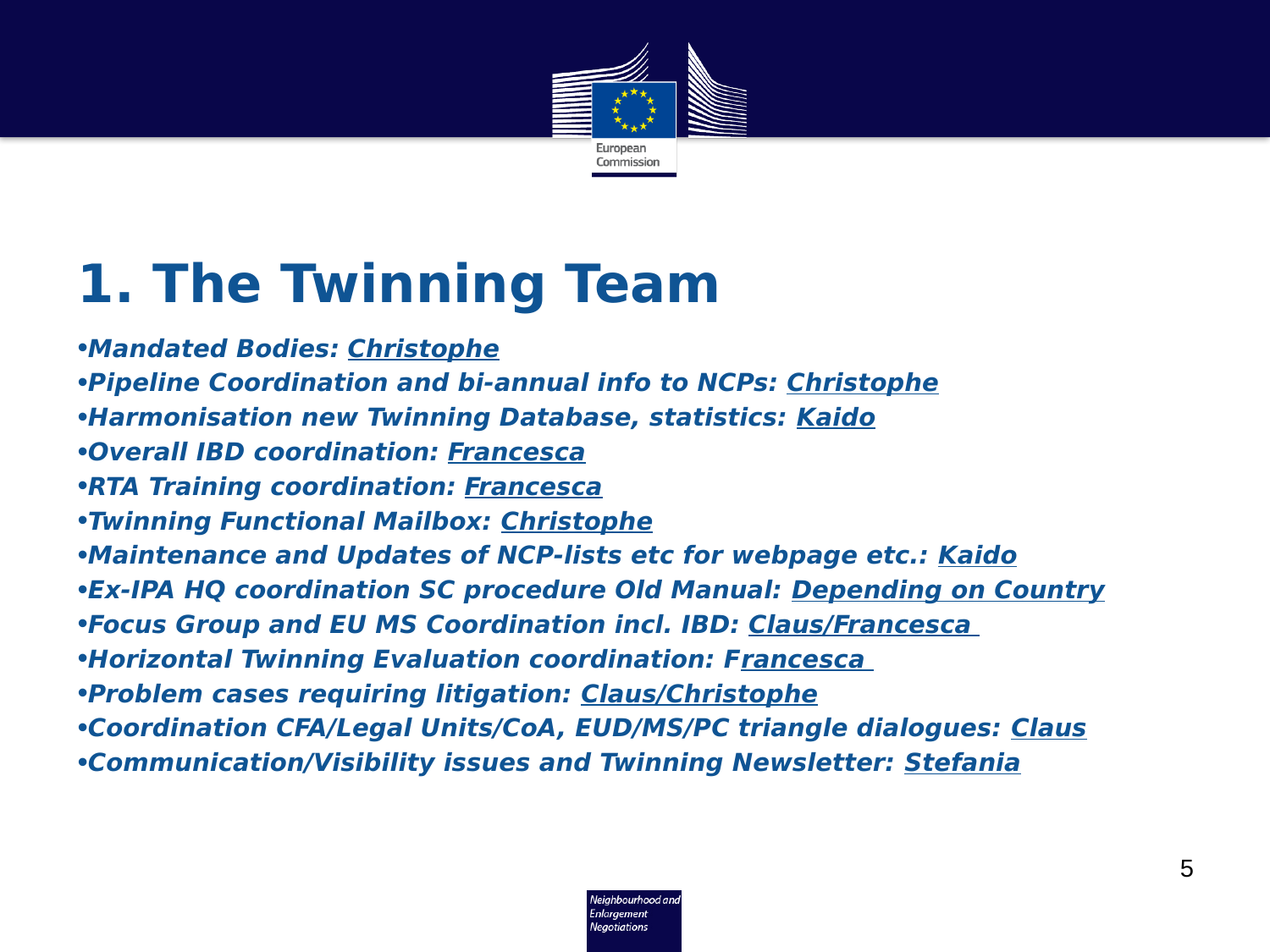

# 1. The Twinning Team
Mandated Bodies: Christophe
Pipeline Coordination and bi-annual info to NCPs: Christophe
Harmonisation new Twinning Database, statistics: Kaido
Overall IBD coordination: Francesca
RTA Training coordination: Francesca
Twinning Functional Mailbox: Christophe
Maintenance and Updates of NCP-lists etc for webpage etc.: Kaido
Ex-IPA HQ coordination SC procedure Old Manual: Depending on Country
Focus Group and EU MS Coordination incl. IBD: Claus/Francesca
Horizontal Twinning Evaluation coordination: Francesca
Problem cases requiring litigation: Claus/Christophe
Coordination CFA/Legal Units/CoA, EUD/MS/PC triangle dialogues: Claus
Communication/Visibility issues and Twinning Newsletter: Stefania
5